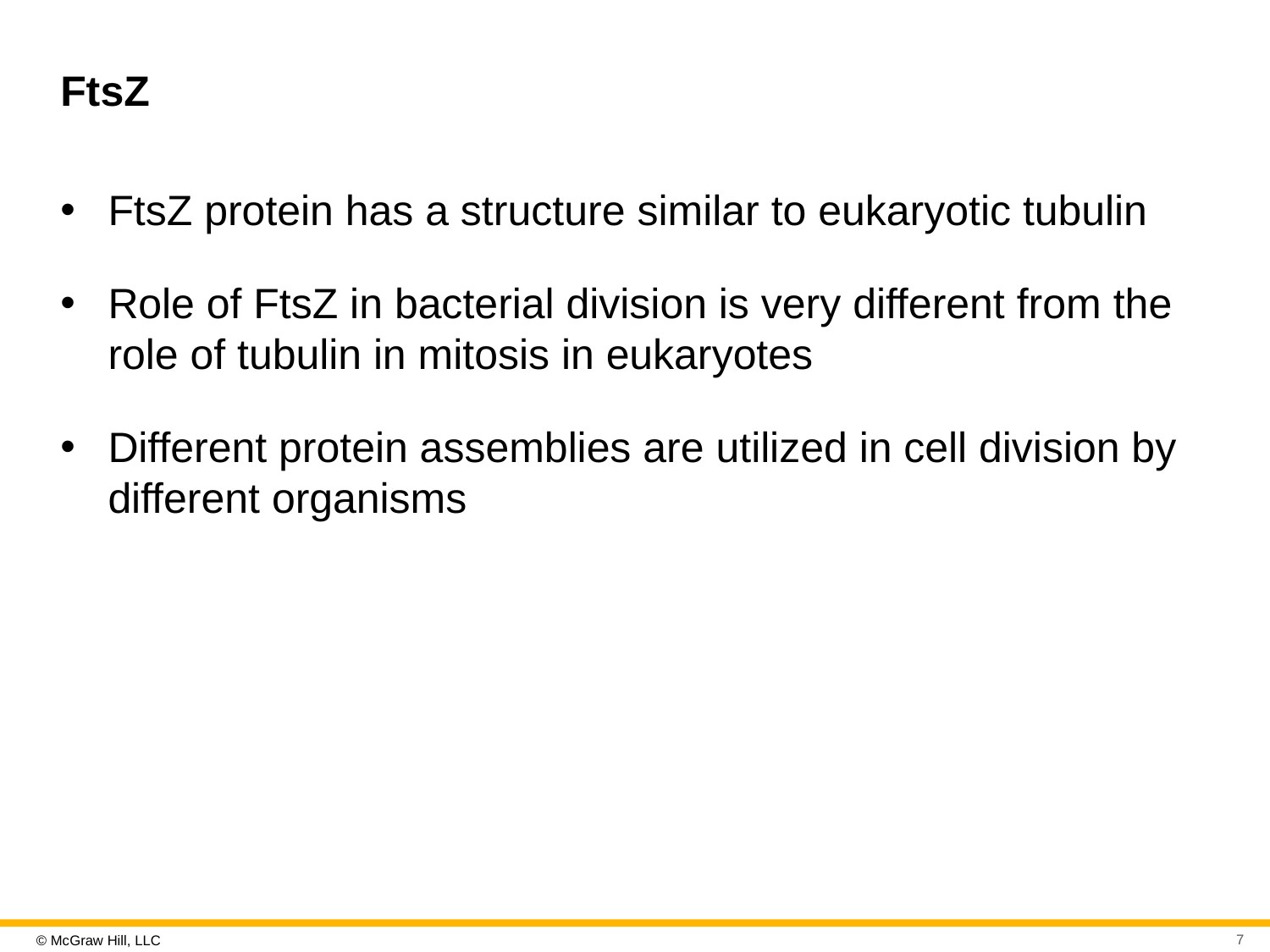

# FtsZ
FtsZ protein has a structure similar to eukaryotic tubulin
Role of FtsZ in bacterial division is very different from the role of tubulin in mitosis in eukaryotes
Different protein assemblies are utilized in cell division by different organisms
7